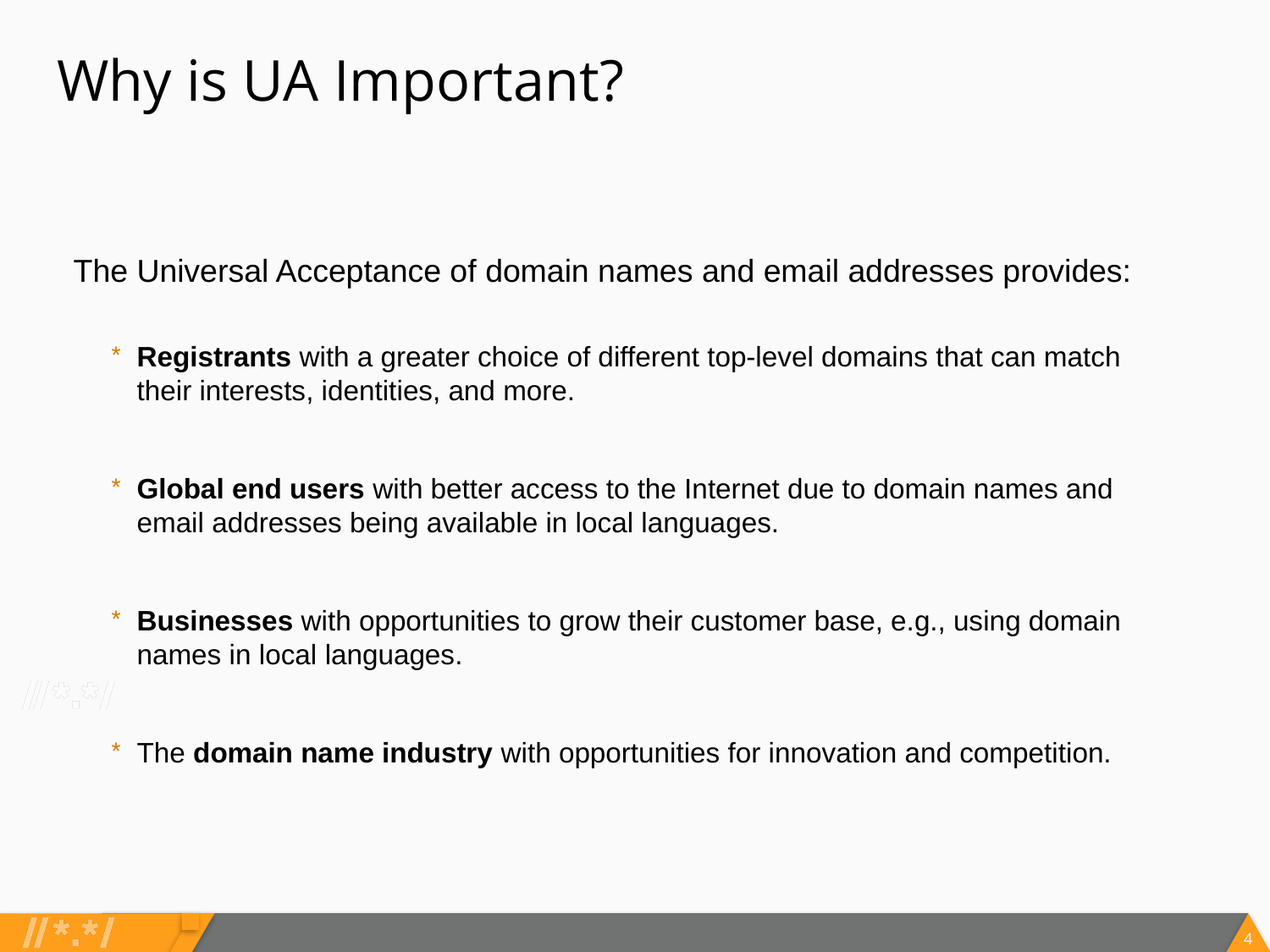

# Why is UA Important?

The Universal Acceptance of domain names and email addresses provides:

Registrants with a greater choice of different top-level domains that can match their interests, identities, and more.

Global end users with better access to the Internet due to domain names and email addresses being available in local languages.

Businesses with opportunities to grow their customer base, e.g., using domain names in local languages.

The domain name industry with opportunities for innovation and competition.